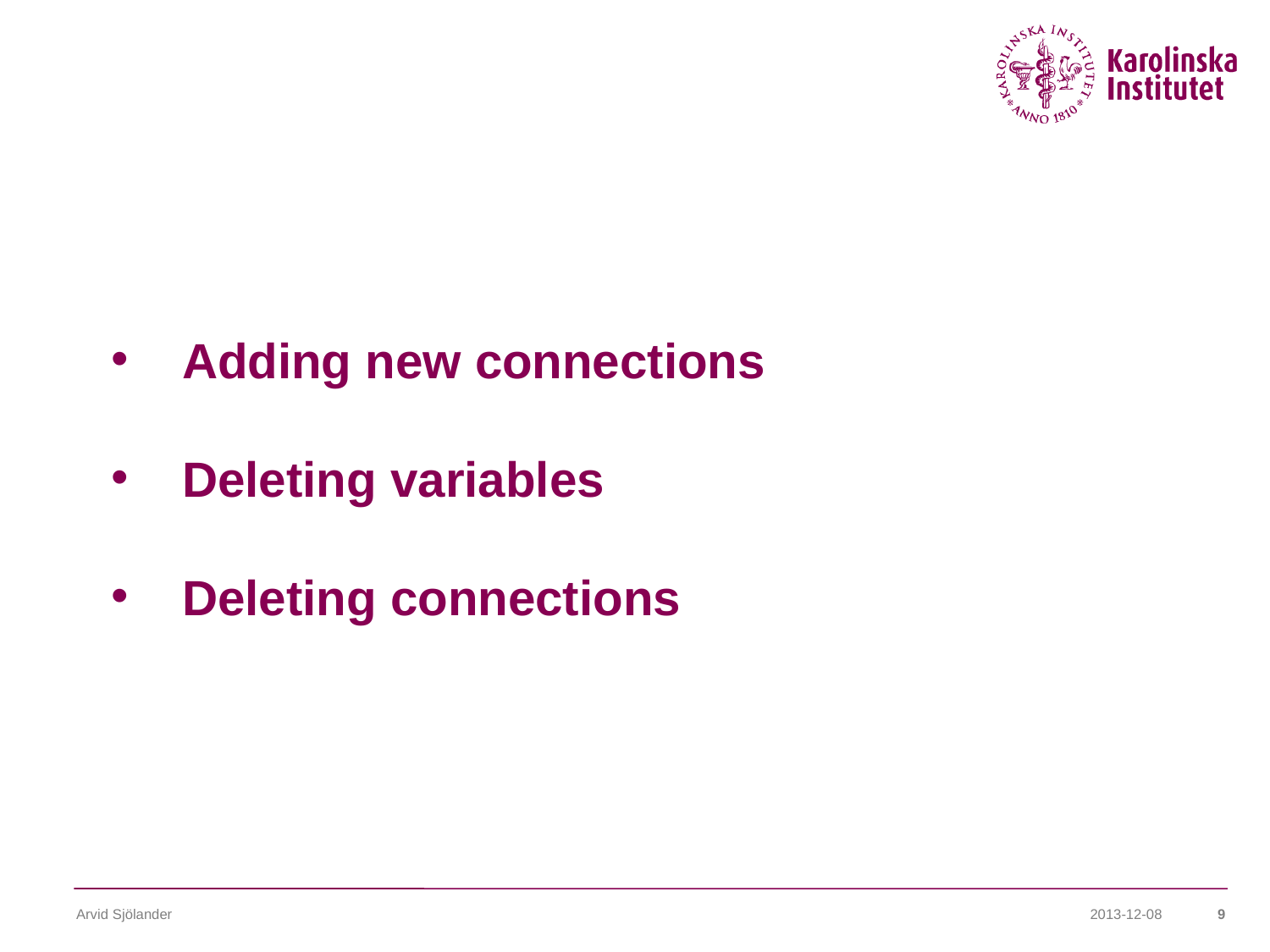

Adding new connections

   Deleting variables

   Deleting connections
Arvid Sjölander
2013-12-08
9